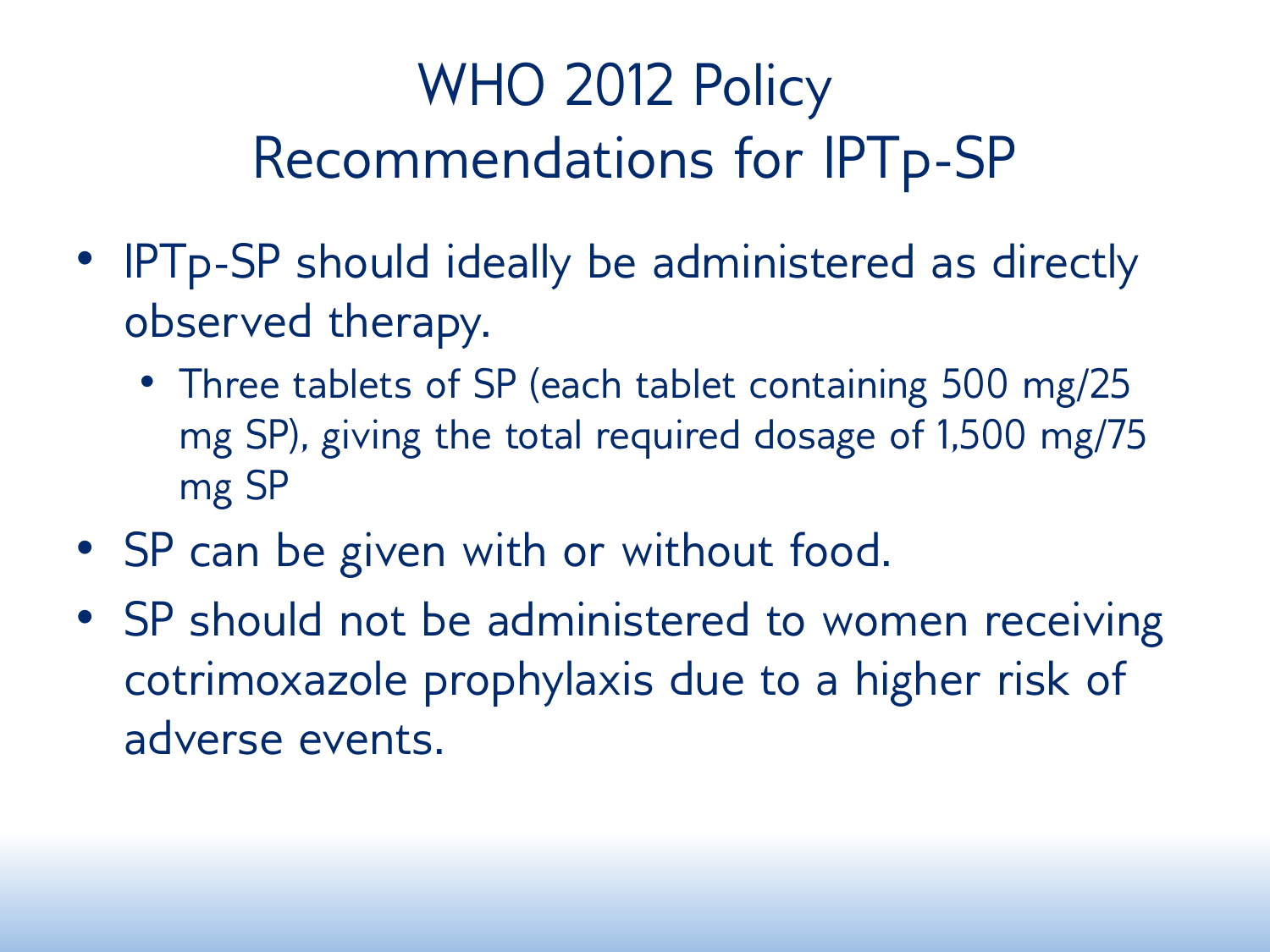

# WHO 2012 Policy Recommendations for IPTp-SP
IPTp-SP should ideally be administered as directly observed therapy.
Three tablets of SP (each tablet containing 500 mg/25 mg SP), giving the total required dosage of 1,500 mg/75 mg SP
SP can be given with or without food.
SP should not be administered to women receiving cotrimoxazole prophylaxis due to a higher risk of adverse events.